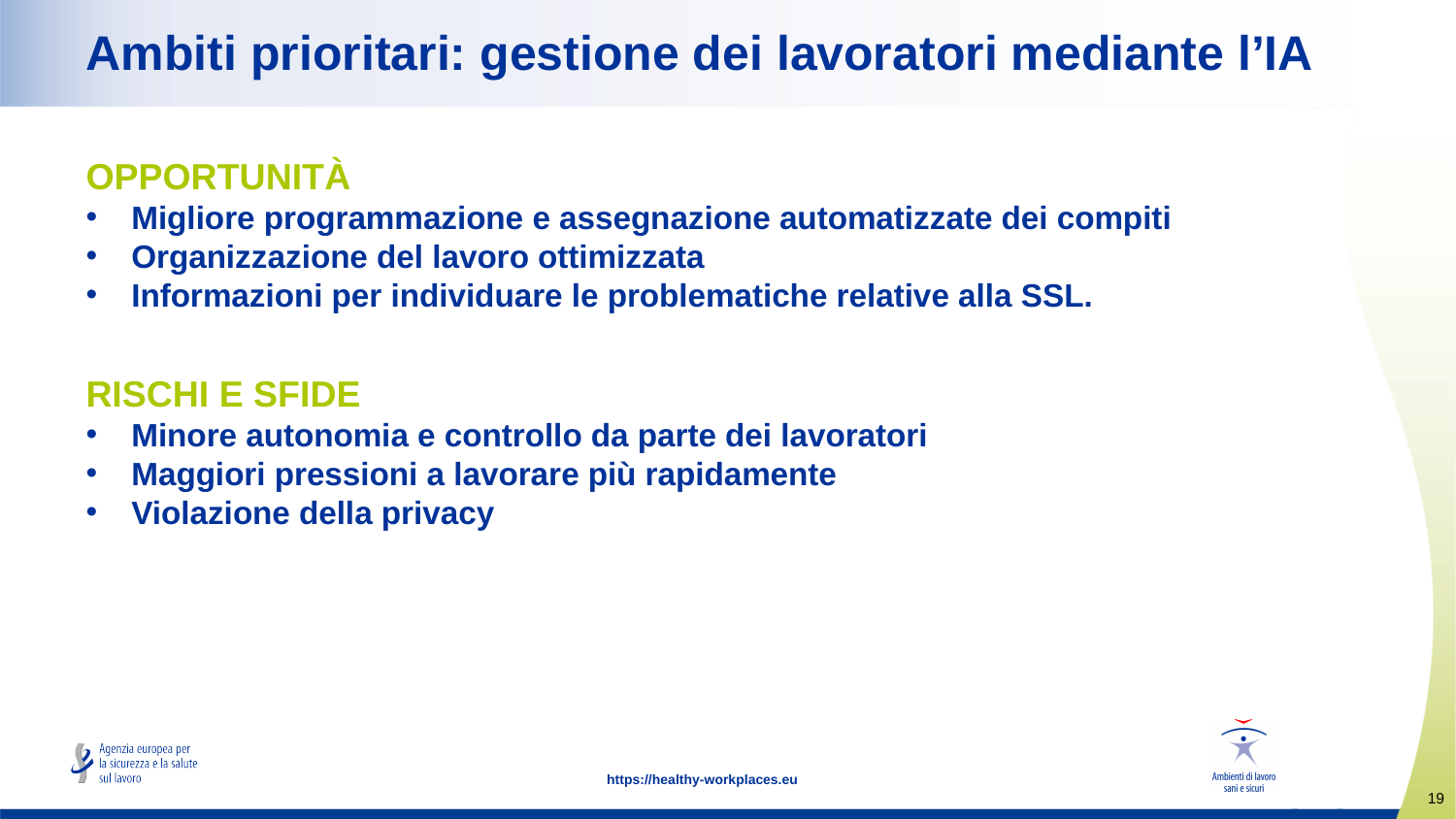

# Ambiti prioritari: gestione dei lavoratori mediante l’IA
OPPORTUNITÀ
Migliore programmazione e assegnazione automatizzate dei compiti
Organizzazione del lavoro ottimizzata
Informazioni per individuare le problematiche relative alla SSL.

RISCHI E SFIDE
Minore autonomia e controllo da parte dei lavoratori
Maggiori pressioni a lavorare più rapidamente
Violazione della privacy